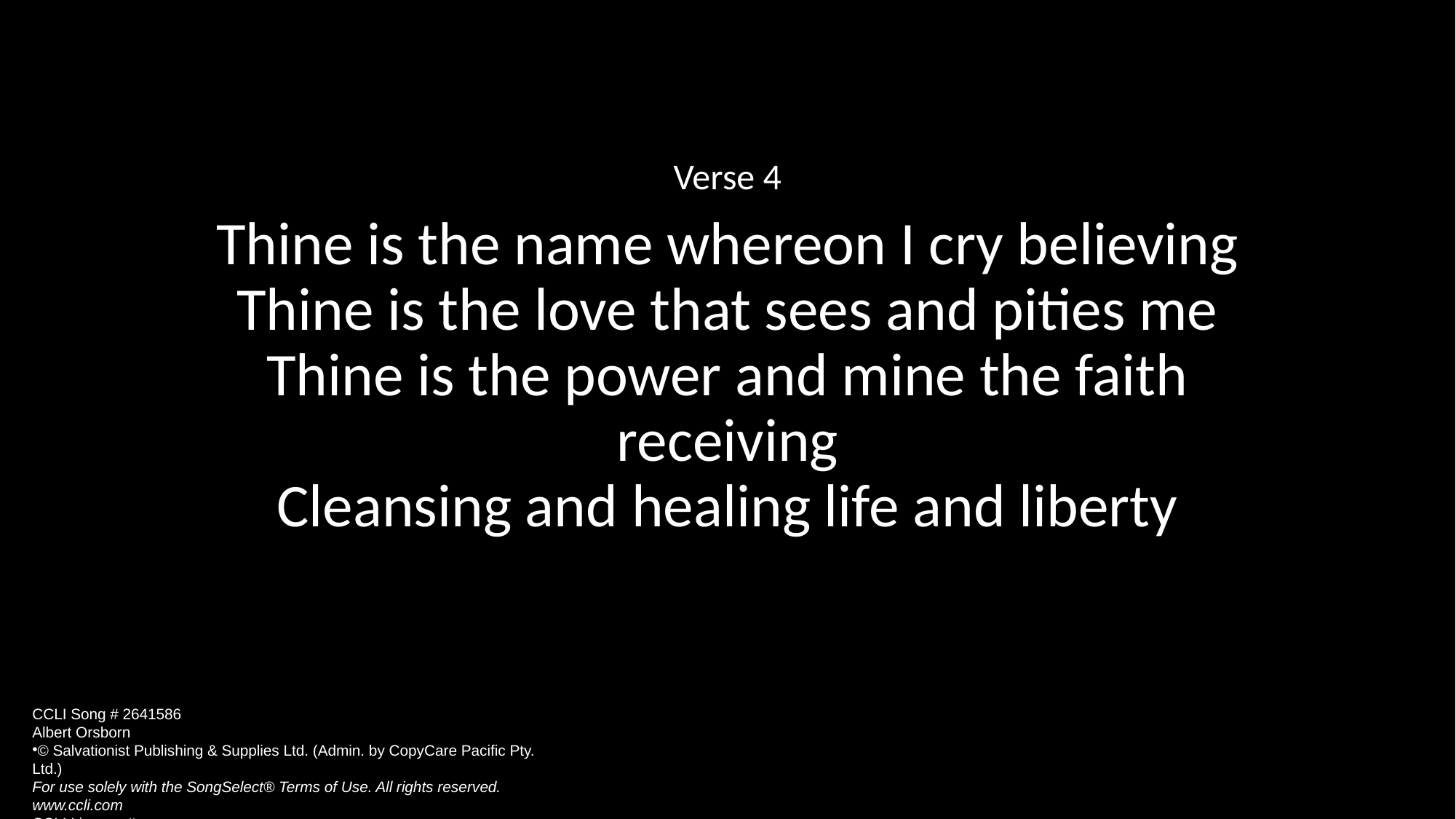

Verse 4
Thine is the name whereon I cry believing
Thine is the love that sees and pities me
Thine is the power and mine the faith receiving
Cleansing and healing life and liberty
CCLI Song # 2641586
Albert Orsborn
© Salvationist Publishing & Supplies Ltd. (Admin. by CopyCare Pacific Pty. Ltd.)
For use solely with the SongSelect® Terms of Use. All rights reserved. www.ccli.com
CCLI Licence #